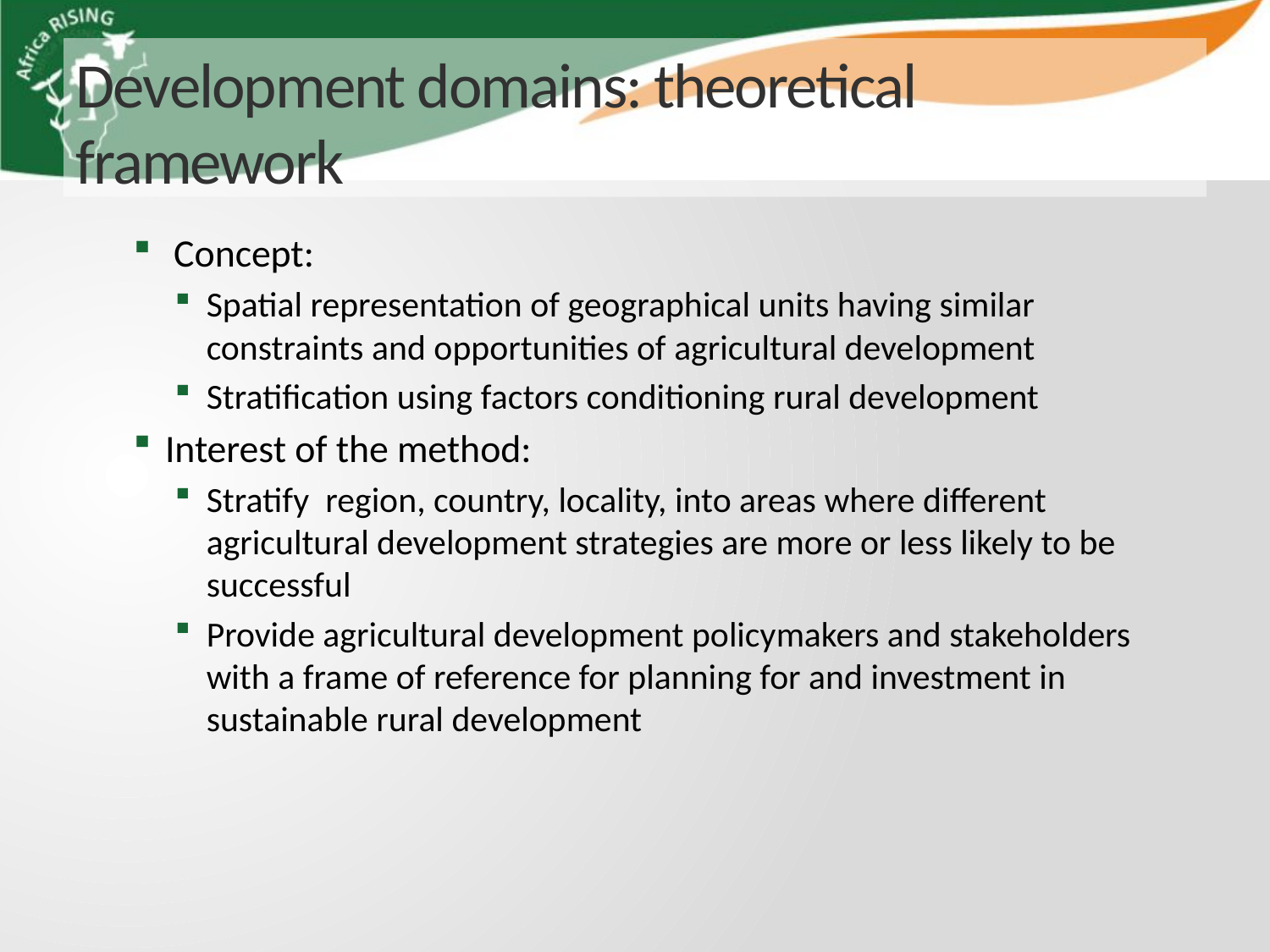

# Development domains: theoretical framework
 Concept:
Spatial representation of geographical units having similar constraints and opportunities of agricultural development
Stratification using factors conditioning rural development
Interest of the method:
Stratify  region, country, locality, into areas where different agricultural development strategies are more or less likely to be successful
Provide agricultural development policymakers and stakeholders with a frame of reference for planning for and investment in sustainable rural development